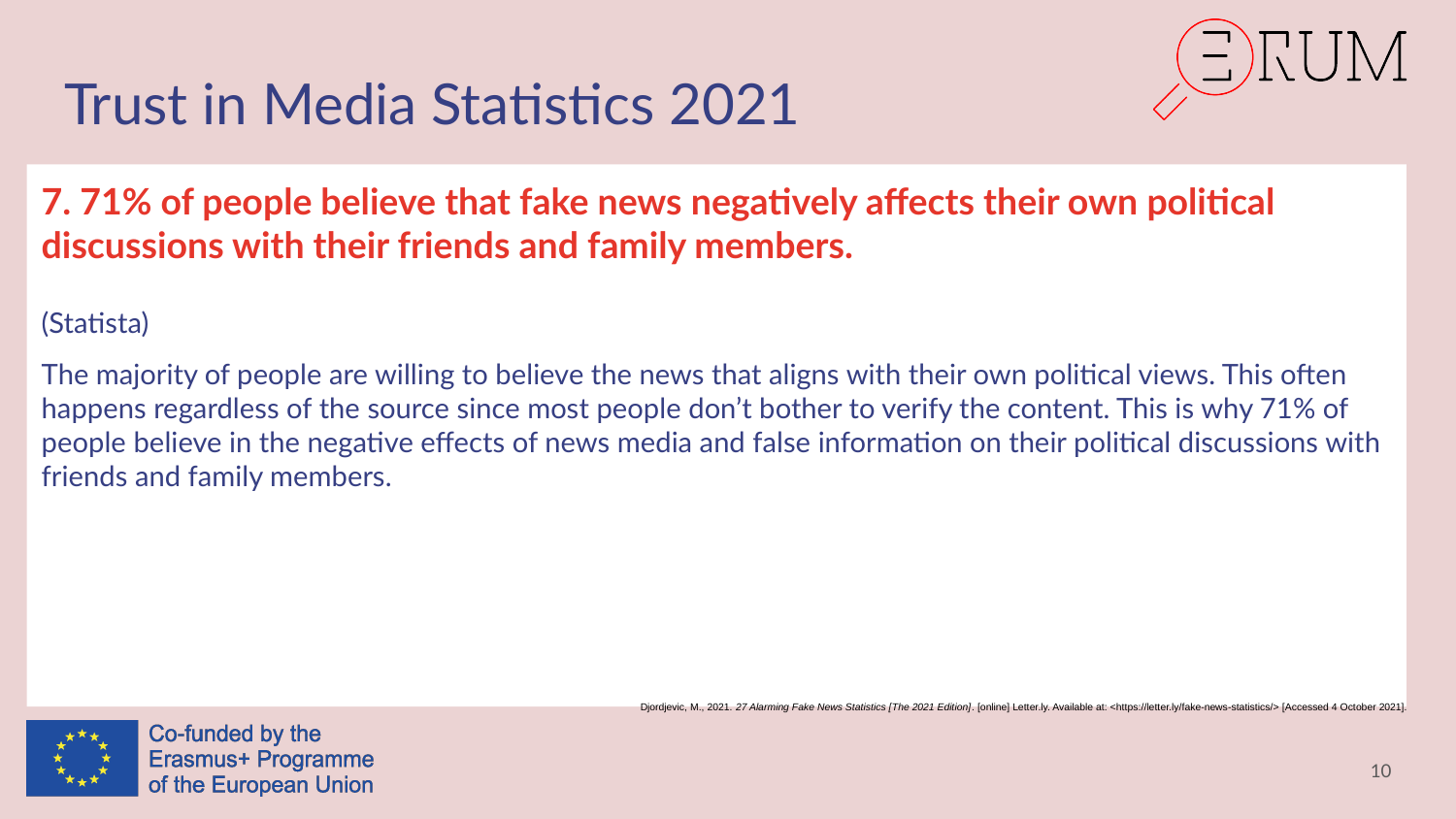

# Trust in Media Statistics 2021
7. 71% of people believe that fake news negatively affects their own political discussions with their friends and family members.
(Statista)
The majority of people are willing to believe the news that aligns with their own political views. This often happens regardless of the source since most people don’t bother to verify the content. This is why 71% of people believe in the negative effects of news media and false information on their political discussions with friends and family members.

Djordjevic, M., 2021. 27 Alarming Fake News Statistics [The 2021 Edition]. [online] Letter.ly. Available at: <https://letter.ly/fake-news-statistics/> [Accessed 4 October 2021].
10